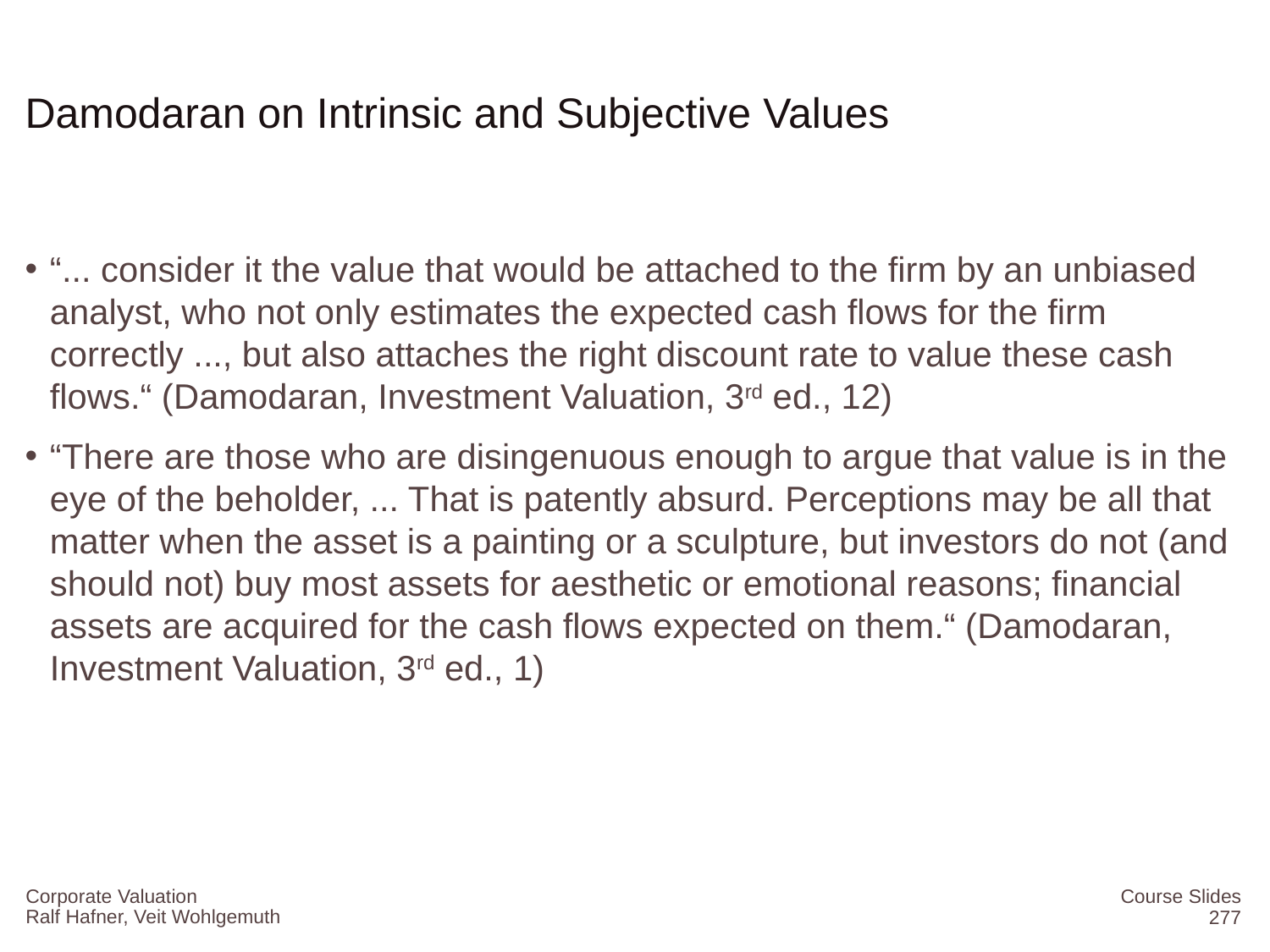

# Damodaran on Intrinsic and Subjective Values
“... consider it the value that would be attached to the firm by an unbiased analyst, who not only estimates the expected cash flows for the firm correctly ..., but also attaches the right discount rate to value these cash flows.“ (Damodaran, Investment Valuation, 3rd ed., 12)
“There are those who are disingenuous enough to argue that value is in the eye of the beholder, ... That is patently absurd. Perceptions may be all that matter when the asset is a painting or a sculpture, but investors do not (and should not) buy most assets for aesthetic or emotional reasons; financial assets are acquired for the cash flows expected on them.“ (Damodaran, Investment Valuation, 3rd ed., 1)
Corporate Valuation
Course Slides
277